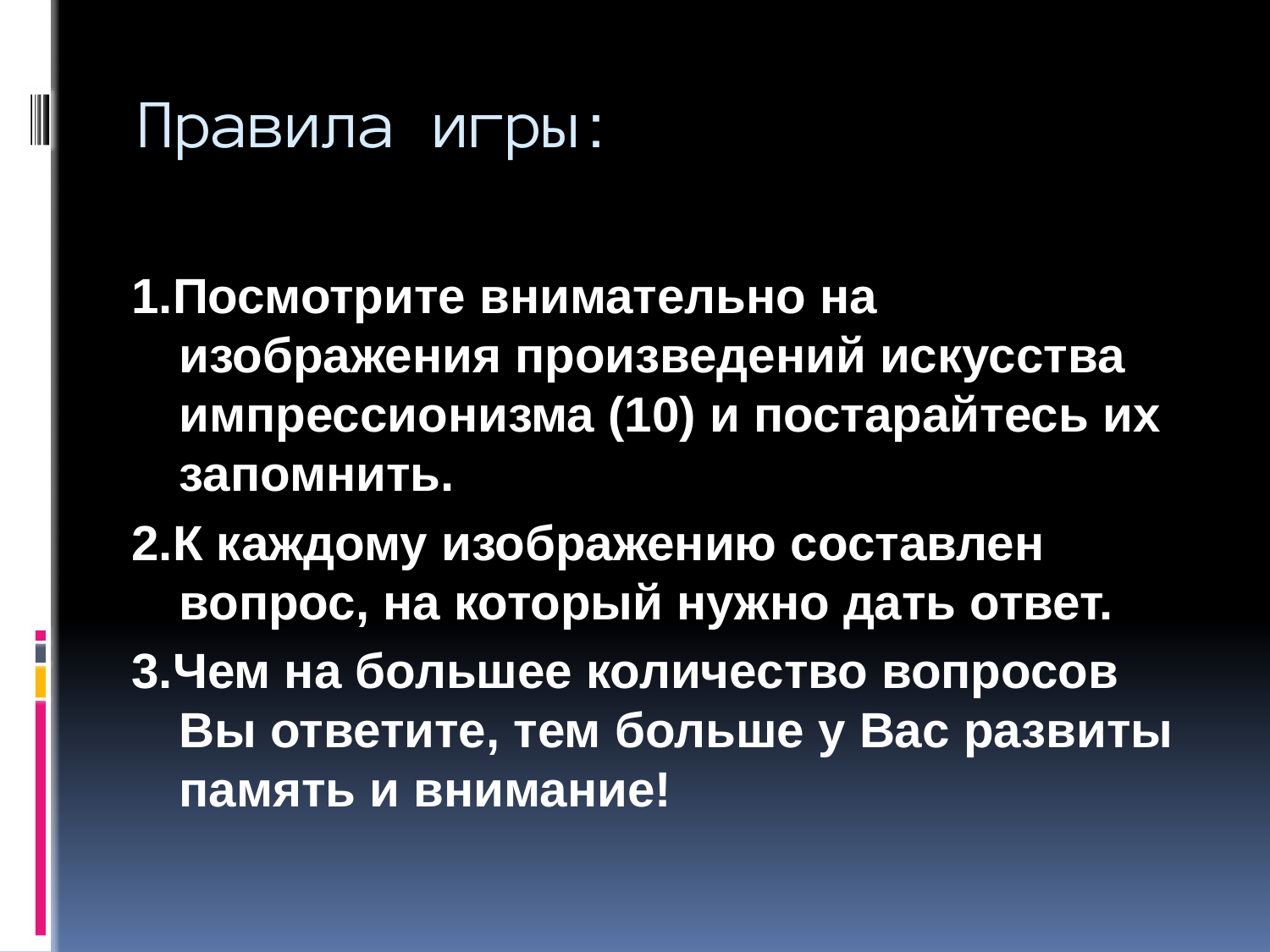

# Правила игры:

1.Посмотрите внимательно на изображения произведений искусства импрессионизма (10) и постарайтесь их запомнить.
2.К каждому изображению составлен вопрос, на который нужно дать ответ.
3.Чем на большее количество вопросов Вы ответите, тем больше у Вас развиты память и внимание!